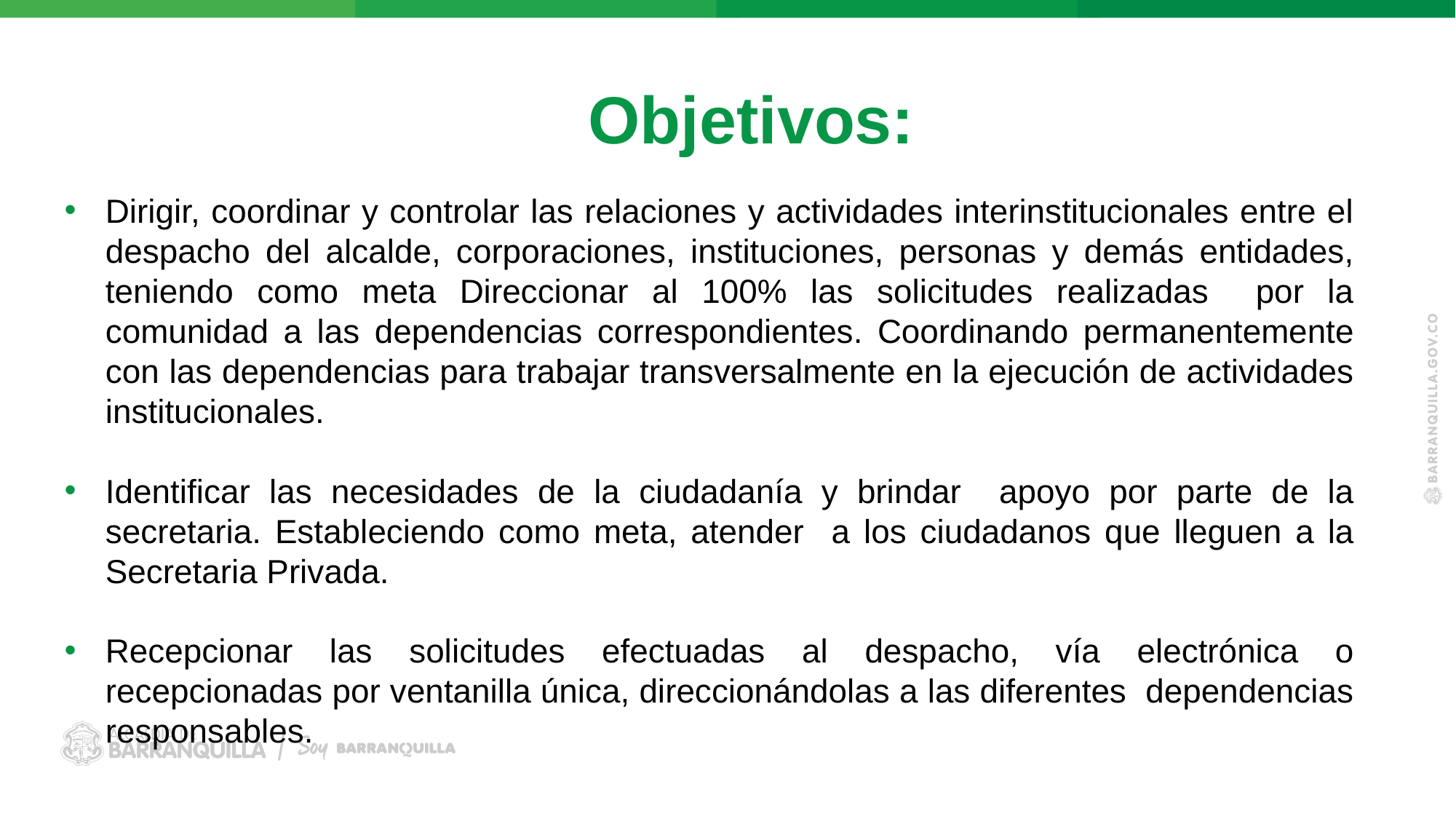

# Objetivos:
Dirigir, coordinar y controlar las relaciones y actividades interinstitucionales entre el despacho del alcalde, corporaciones, instituciones, personas y demás entidades, teniendo como meta Direccionar al 100% las solicitudes realizadas  por la comunidad a las dependencias correspondientes. Coordinando permanentemente con las dependencias para trabajar transversalmente en la ejecución de actividades institucionales.

Identificar las necesidades de la ciudadanía y brindar  apoyo por parte de la secretaria. Estableciendo como meta, atender  a los ciudadanos que lleguen a la Secretaria Privada.

Recepcionar las solicitudes efectuadas al despacho, vía electrónica o recepcionadas por ventanilla única, direccionándolas a las diferentes  dependencias responsables.